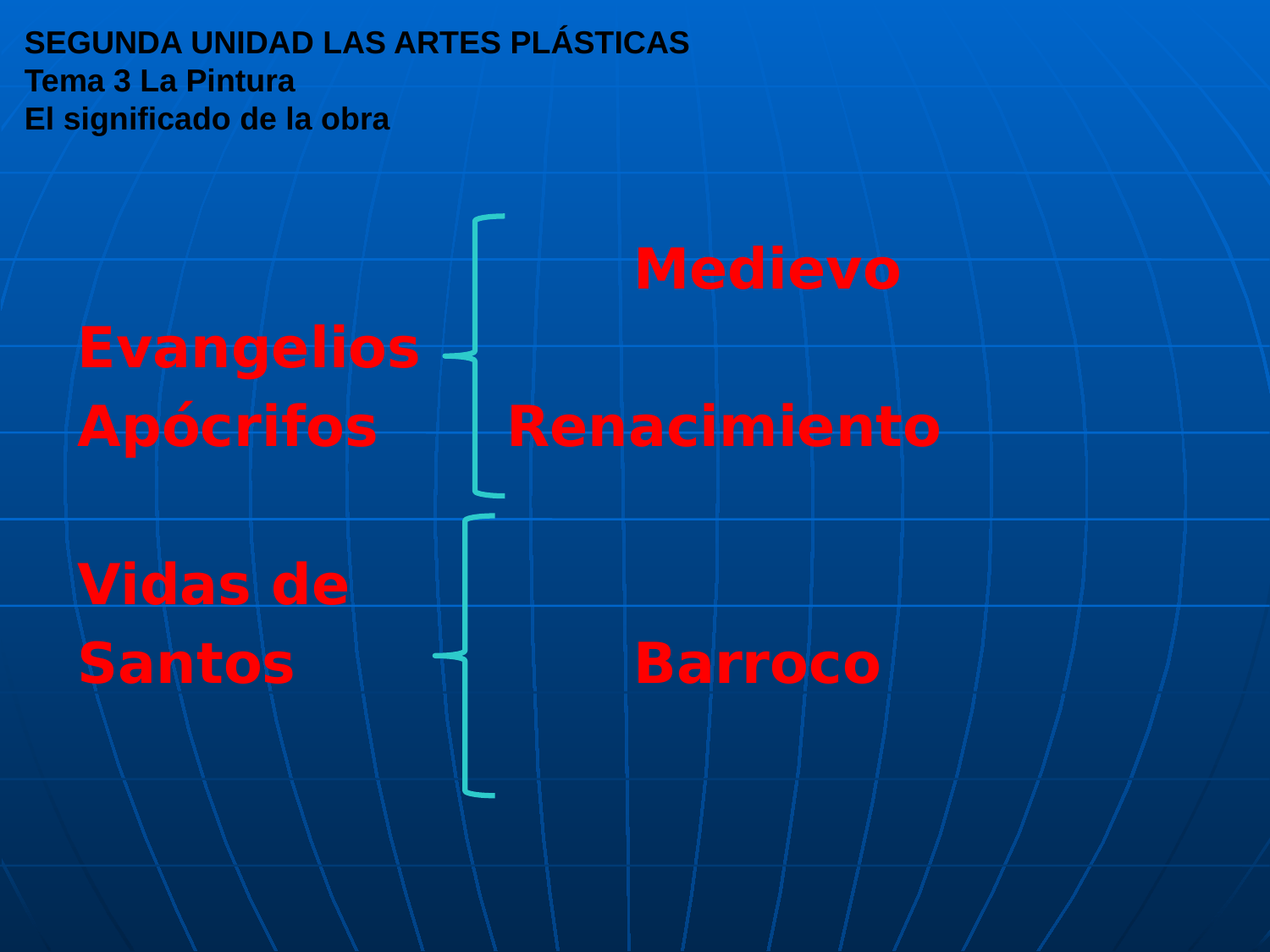

# SEGUNDA UNIDAD LAS ARTES PLÁSTICAS Tema 3 La Pintura El significado de la obra

					Medievo
Evangelios
Apócrifos		Renacimiento

Vidas de
Santos			Barroco